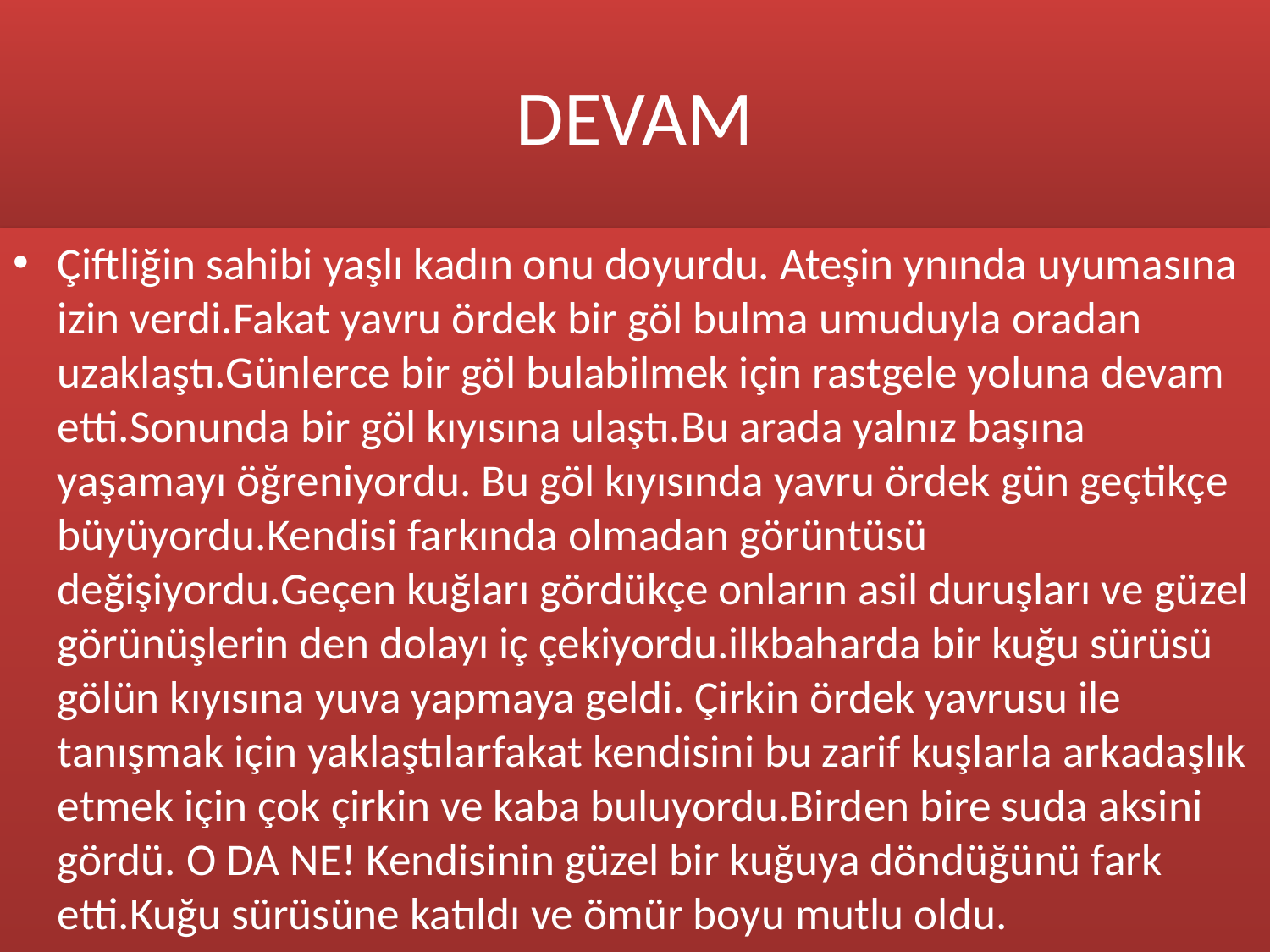

# DEVAM
Çiftliğin sahibi yaşlı kadın onu doyurdu. Ateşin ynında uyumasına izin verdi.Fakat yavru ördek bir göl bulma umuduyla oradan uzaklaştı.Günlerce bir göl bulabilmek için rastgele yoluna devam etti.Sonunda bir göl kıyısına ulaştı.Bu arada yalnız başına yaşamayı öğreniyordu. Bu göl kıyısında yavru ördek gün geçtikçe büyüyordu.Kendisi farkında olmadan görüntüsü değişiyordu.Geçen kuğları gördükçe onların asil duruşları ve güzel görünüşlerin den dolayı iç çekiyordu.ilkbaharda bir kuğu sürüsü gölün kıyısına yuva yapmaya geldi. Çirkin ördek yavrusu ile tanışmak için yaklaştılarfakat kendisini bu zarif kuşlarla arkadaşlık etmek için çok çirkin ve kaba buluyordu.Birden bire suda aksini gördü. O DA NE! Kendisinin güzel bir kuğuya döndüğünü fark etti.Kuğu sürüsüne katıldı ve ömür boyu mutlu oldu.